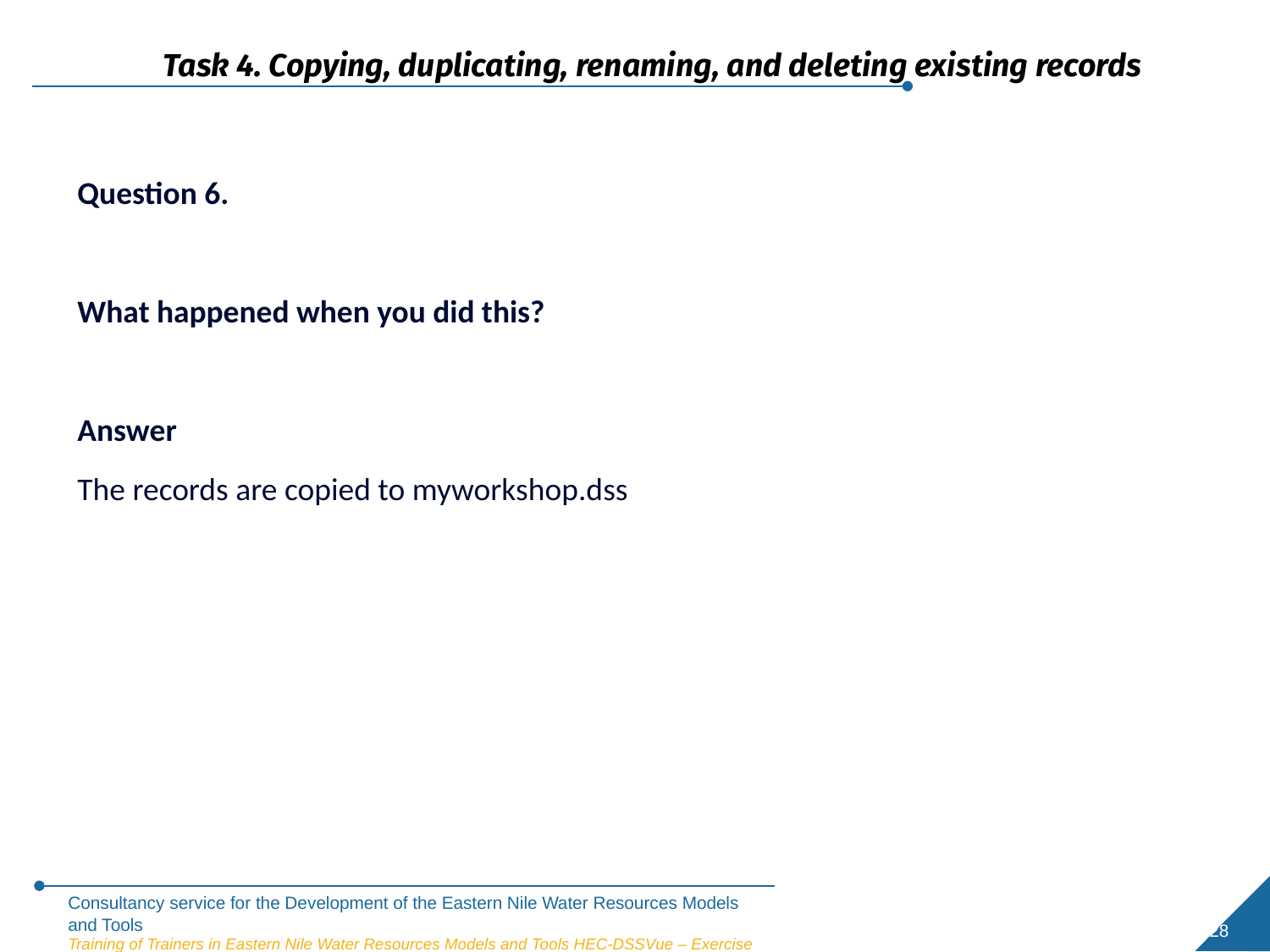

Task 4. Copying, duplicating, renaming, and deleting existing records
Question 6.

What happened when you did this?

Answer
The records are copied to myworkshop.dss